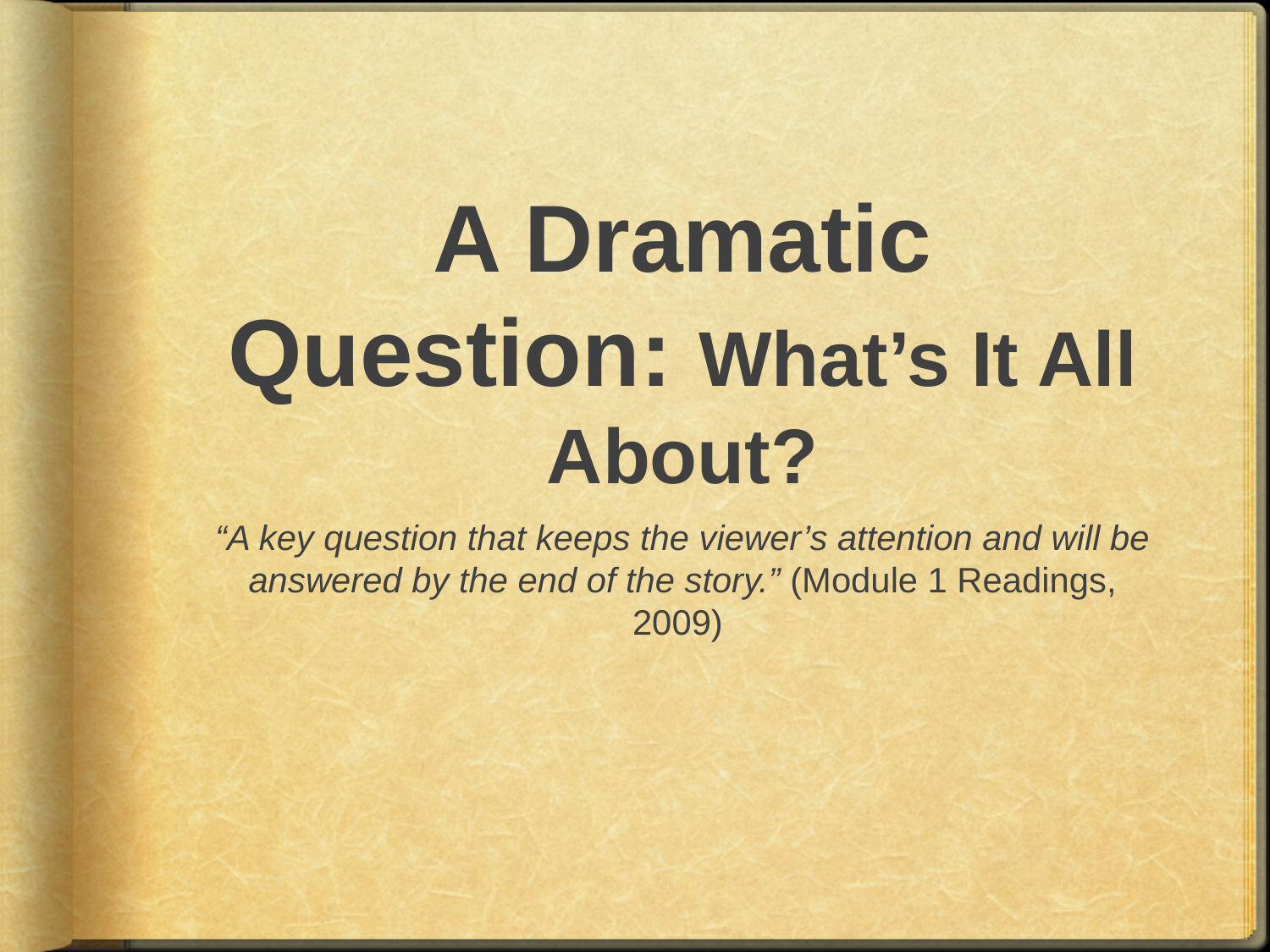

# A Dramatic Question: What’s It All About?
“A key question that keeps the viewer’s attention and will be answered by the end of the story.” (Module 1 Readings, 2009)